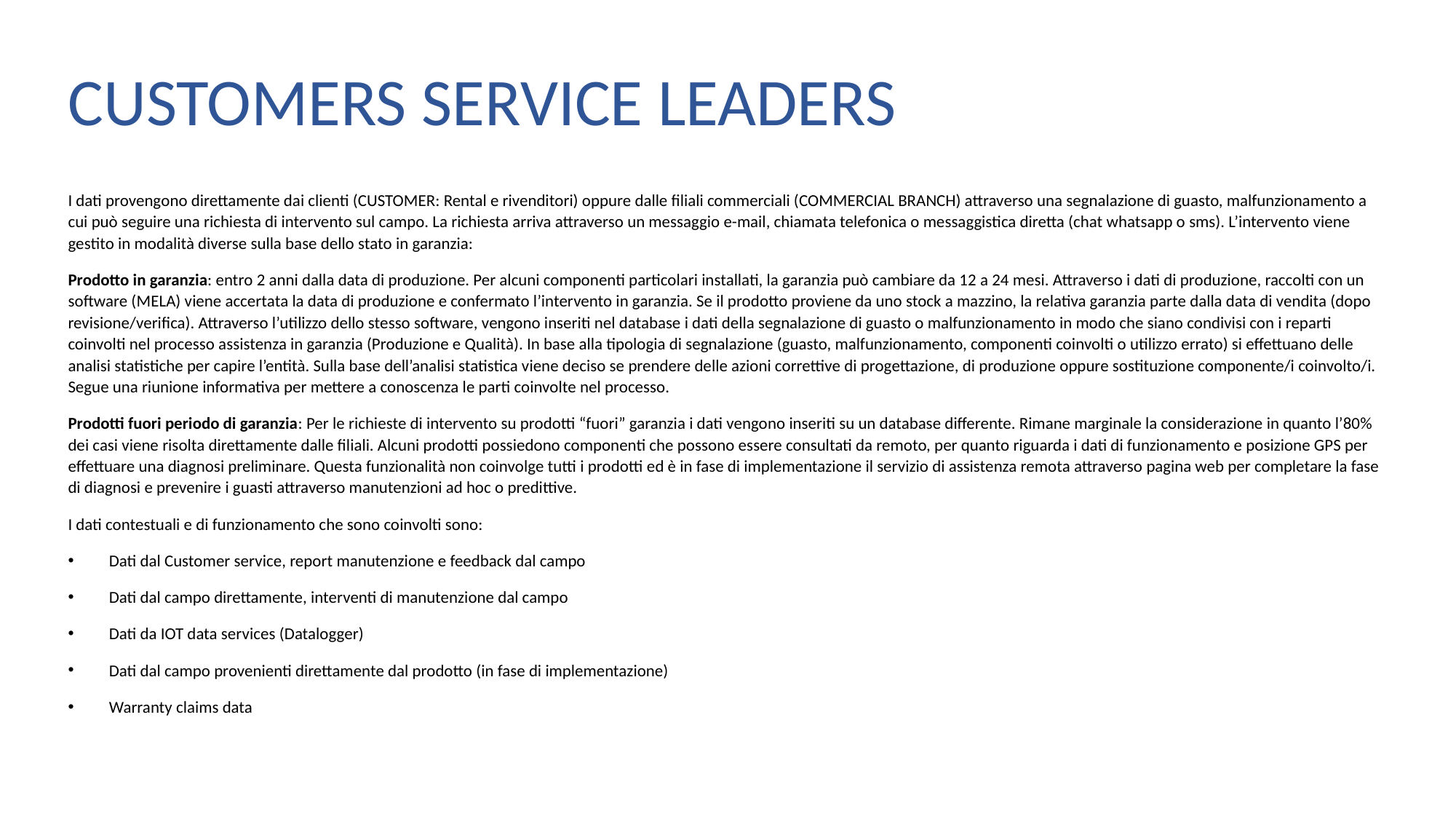

CUSTOMERS SERVICE LEADERS
I dati provengono direttamente dai clienti (CUSTOMER: Rental e rivenditori) oppure dalle filiali commerciali (COMMERCIAL BRANCH) attraverso una segnalazione di guasto, malfunzionamento a cui può seguire una richiesta di intervento sul campo. La richiesta arriva attraverso un messaggio e-mail, chiamata telefonica o messaggistica diretta (chat whatsapp o sms). L’intervento viene gestito in modalità diverse sulla base dello stato in garanzia:
Prodotto in garanzia: entro 2 anni dalla data di produzione. Per alcuni componenti particolari installati, la garanzia può cambiare da 12 a 24 mesi. Attraverso i dati di produzione, raccolti con un software (MELA) viene accertata la data di produzione e confermato l’intervento in garanzia. Se il prodotto proviene da uno stock a mazzino, la relativa garanzia parte dalla data di vendita (dopo revisione/verifica). Attraverso l’utilizzo dello stesso software, vengono inseriti nel database i dati della segnalazione di guasto o malfunzionamento in modo che siano condivisi con i reparti coinvolti nel processo assistenza in garanzia (Produzione e Qualità). In base alla tipologia di segnalazione (guasto, malfunzionamento, componenti coinvolti o utilizzo errato) si effettuano delle analisi statistiche per capire l’entità. Sulla base dell’analisi statistica viene deciso se prendere delle azioni correttive di progettazione, di produzione oppure sostituzione componente/i coinvolto/i.  Segue una riunione informativa per mettere a conoscenza le parti coinvolte nel processo.
Prodotti fuori periodo di garanzia: Per le richieste di intervento su prodotti “fuori” garanzia i dati vengono inseriti su un database differente. Rimane marginale la considerazione in quanto l’80% dei casi viene risolta direttamente dalle filiali. Alcuni prodotti possiedono componenti che possono essere consultati da remoto, per quanto riguarda i dati di funzionamento e posizione GPS per effettuare una diagnosi preliminare. Questa funzionalità non coinvolge tutti i prodotti ed è in fase di implementazione il servizio di assistenza remota attraverso pagina web per completare la fase di diagnosi e prevenire i guasti attraverso manutenzioni ad hoc o predittive.
I dati contestuali e di funzionamento che sono coinvolti sono:
Dati dal Customer service, report manutenzione e feedback dal campo
Dati dal campo direttamente, interventi di manutenzione dal campo
Dati da IOT data services (Datalogger)
Dati dal campo provenienti direttamente dal prodotto (in fase di implementazione)
Warranty claims data